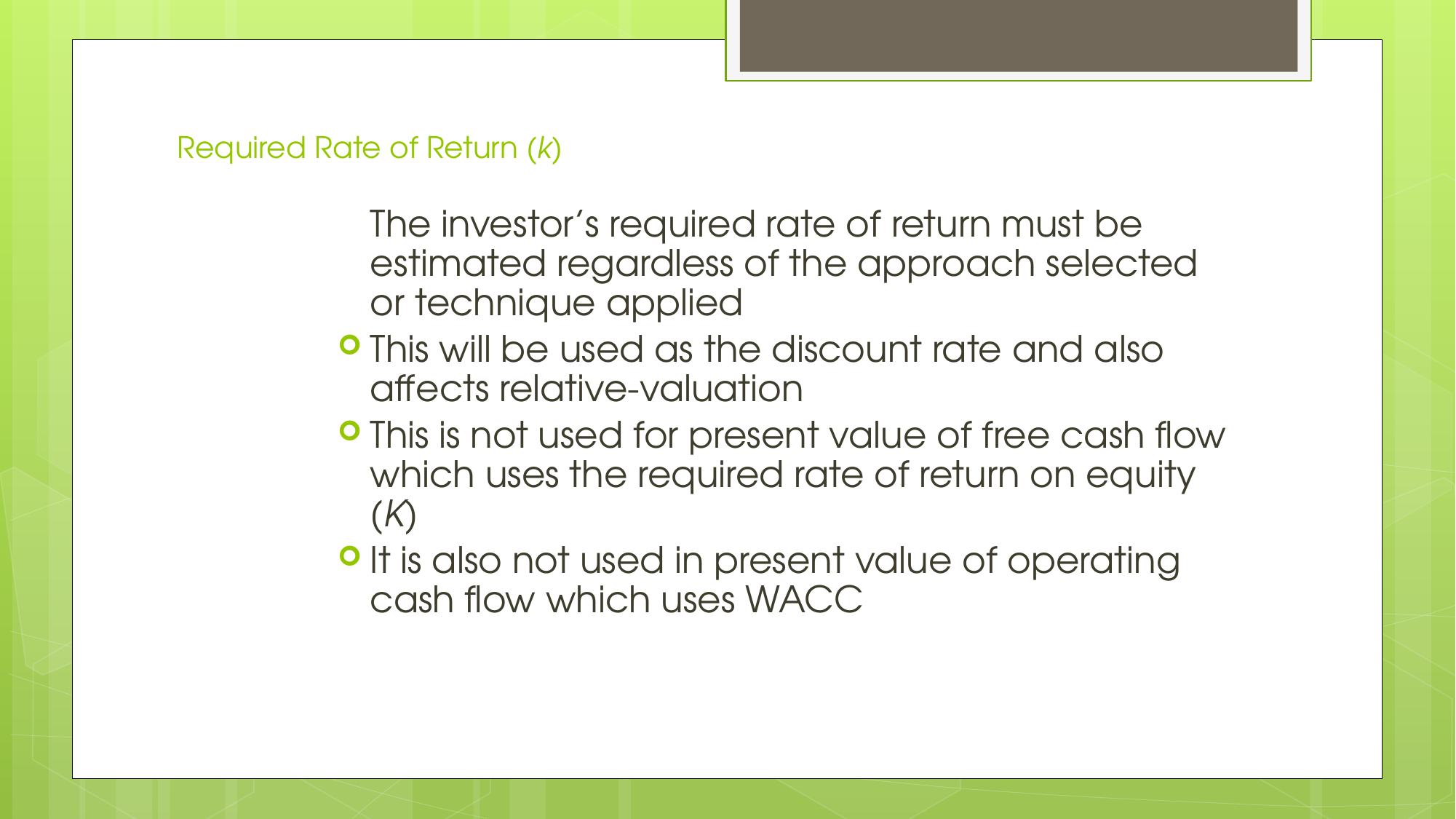

# Required Rate of Return (k)
	The investor’s required rate of return must be estimated regardless of the approach selected or technique applied
This will be used as the discount rate and also affects relative-valuation
This is not used for present value of free cash flow which uses the required rate of return on equity (K)
It is also not used in present value of operating cash flow which uses WACC